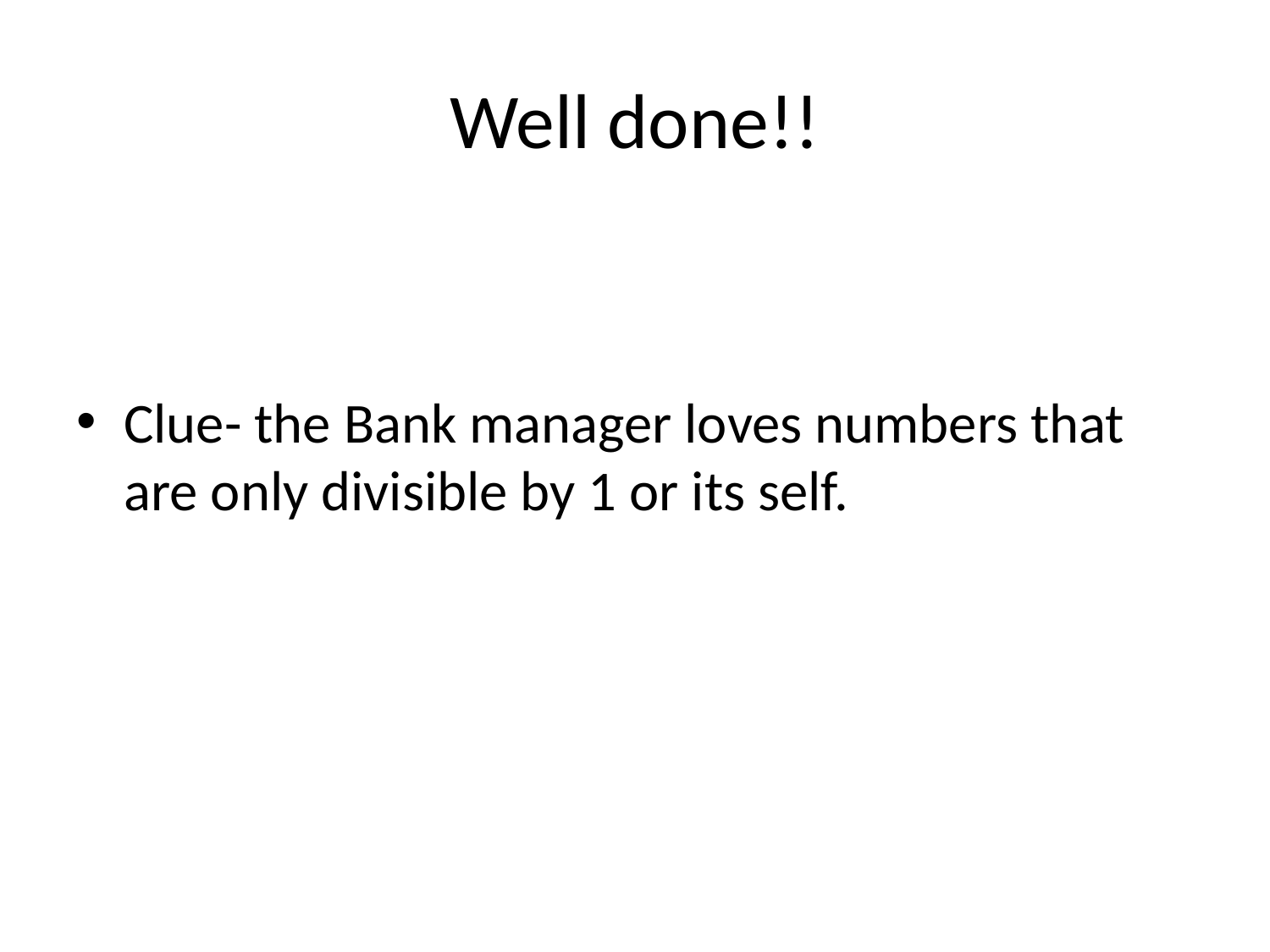

# Well done!!

Clue- the Bank manager loves numbers that are only divisible by 1 or its self.